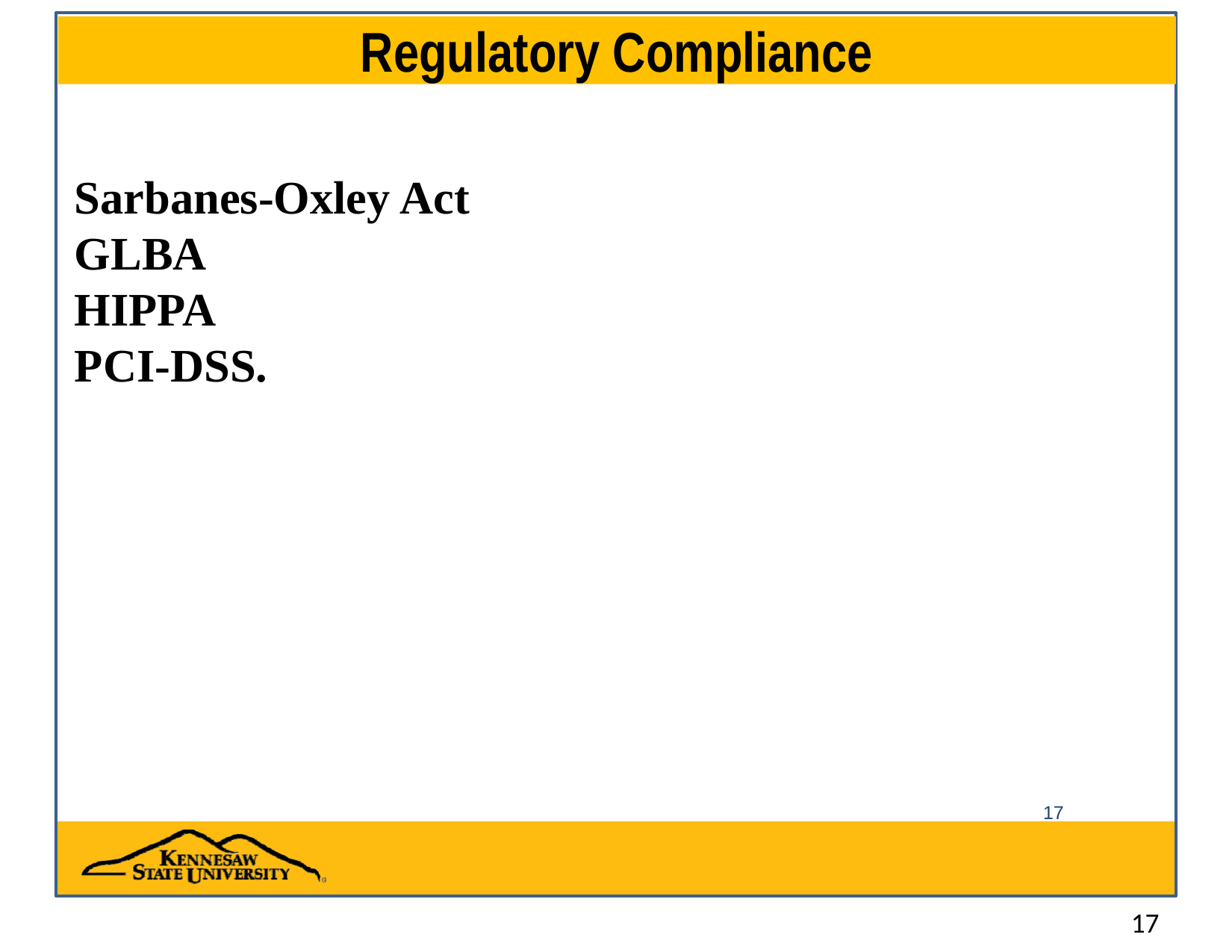

# Regulatory Compliance
Sarbanes-Oxley Act
GLBA
HIPPA
PCI-DSS.

17